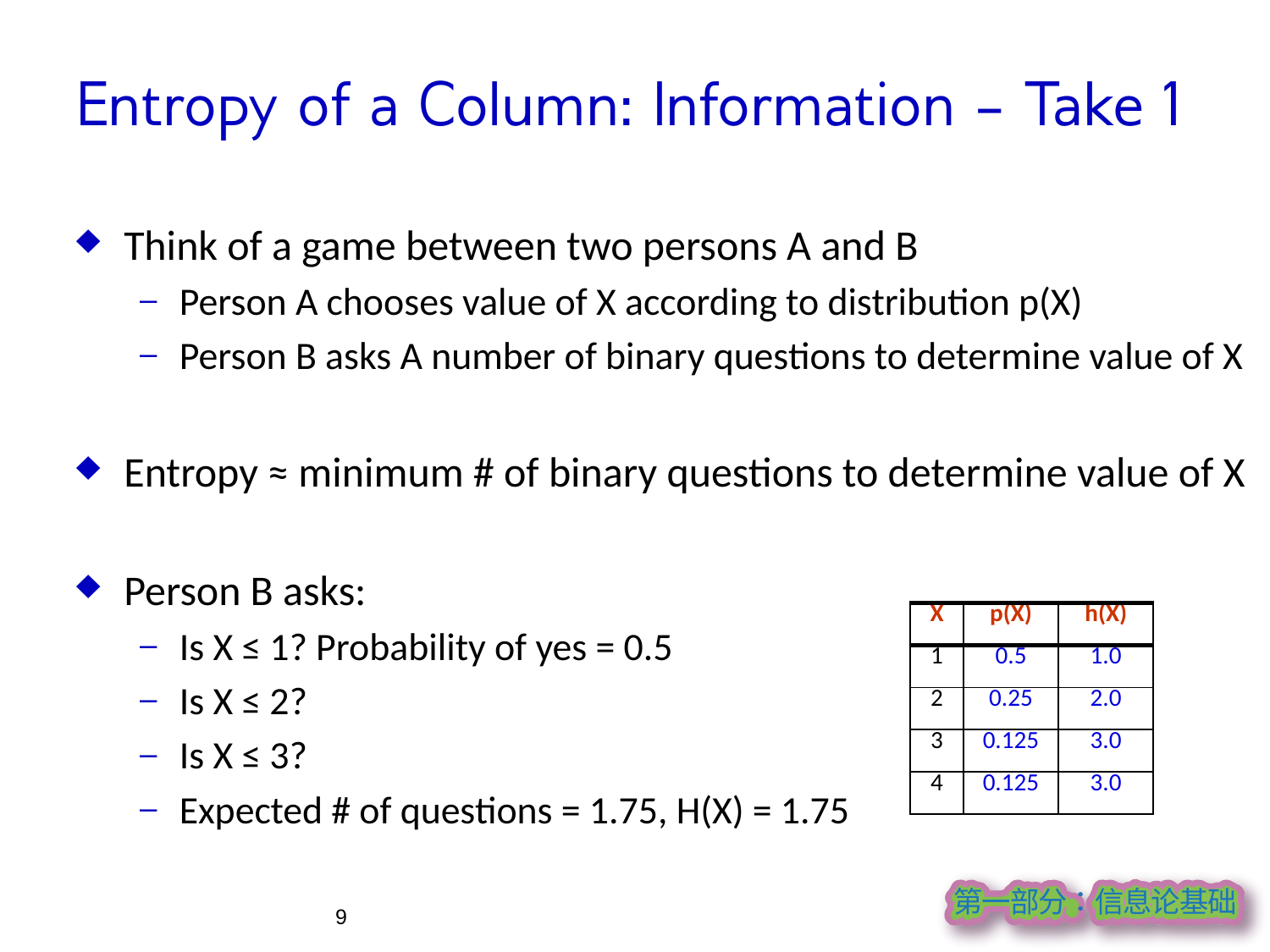

Entropy of a Column: Information – Take 1
Think of a game between two persons A and B
Person A chooses value of X according to distribution p(X)
Person B asks A number of binary questions to determine value of X

Entropy ≈ minimum # of binary questions to determine value of X

Person B asks:
Is X ≤ 1? Probability of yes = 0.5
Is X ≤ 2?
Is X ≤ 3?
Expected # of questions = 1.75, H(X) = 1.75

| X | p(X) | h(X) |
| --- | --- | --- |
| 1 | 0.5 | 1.0 |
| 2 | 0.25 | 2.0 |
| 3 | 0.125 | 3.0 |
| 4 | 0.125 | 3.0 |
9